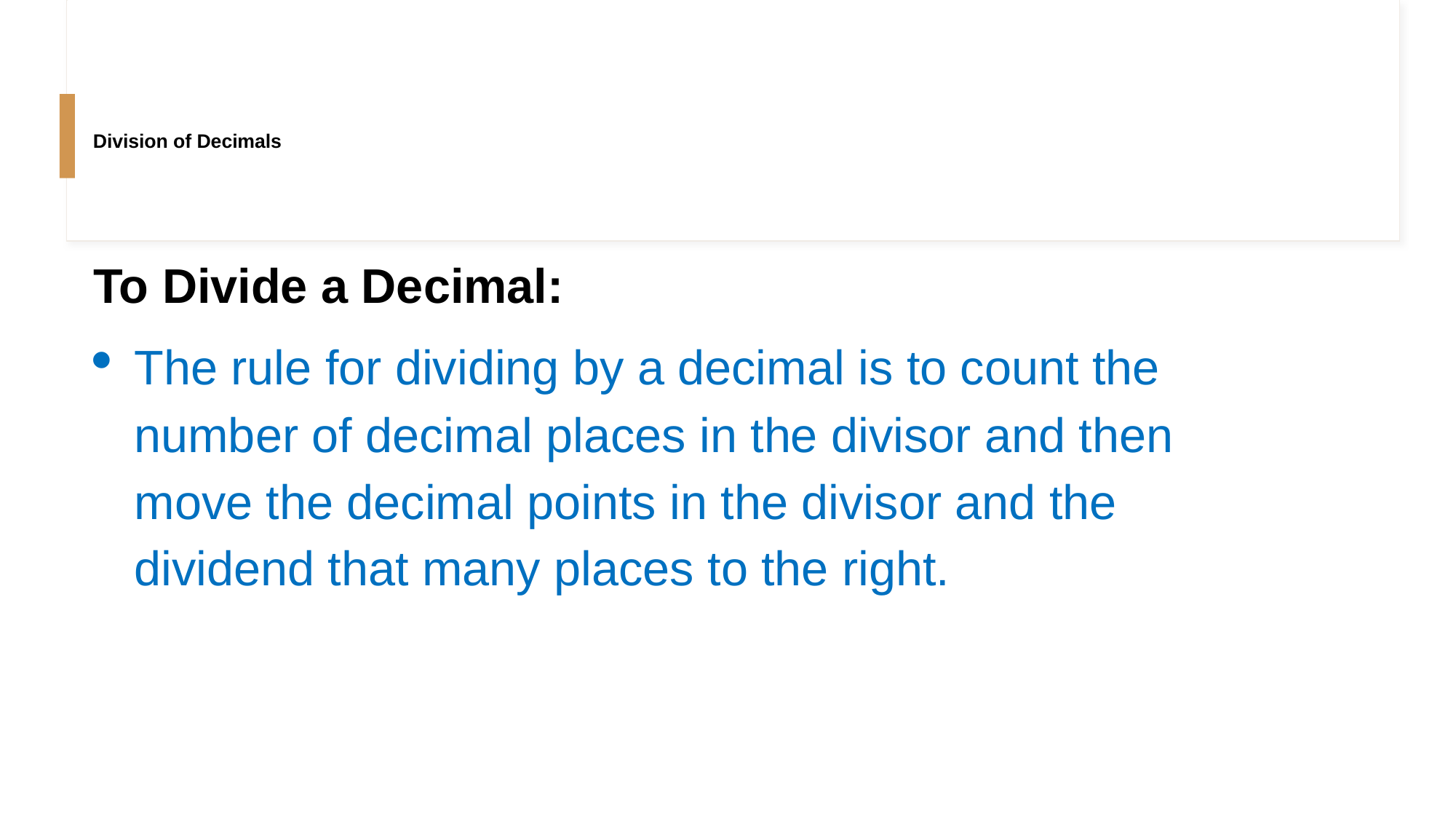

# Division of Decimals
To Divide a Decimal:
The rule for dividing by a decimal is to count the number of decimal places in the divisor and then move the decimal points in the divisor and the dividend that many places to the right.